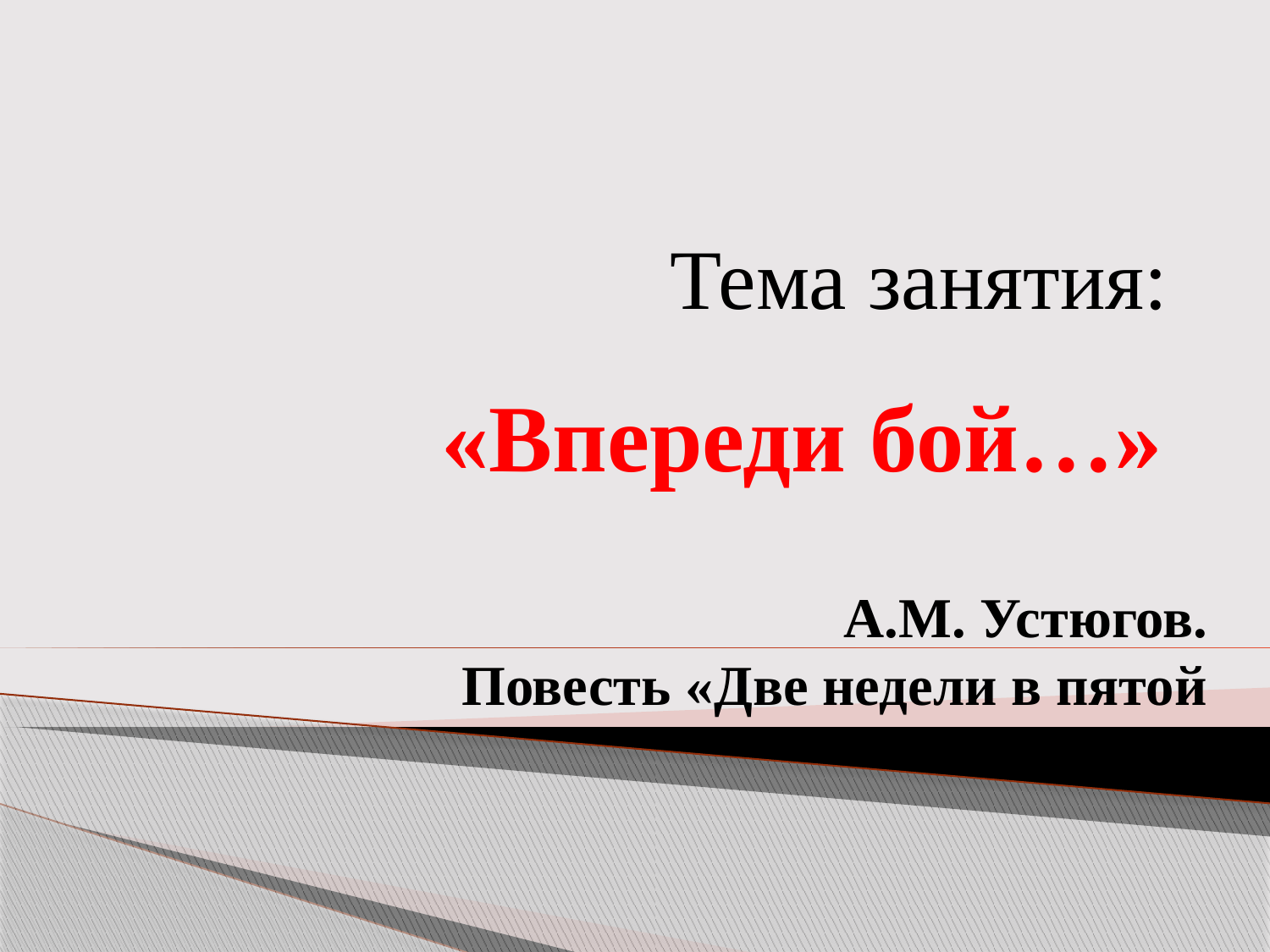

Тема занятия:
# «Впереди бой…»
А.М. Устюгов.
 Повесть «Две недели в пятой роте»